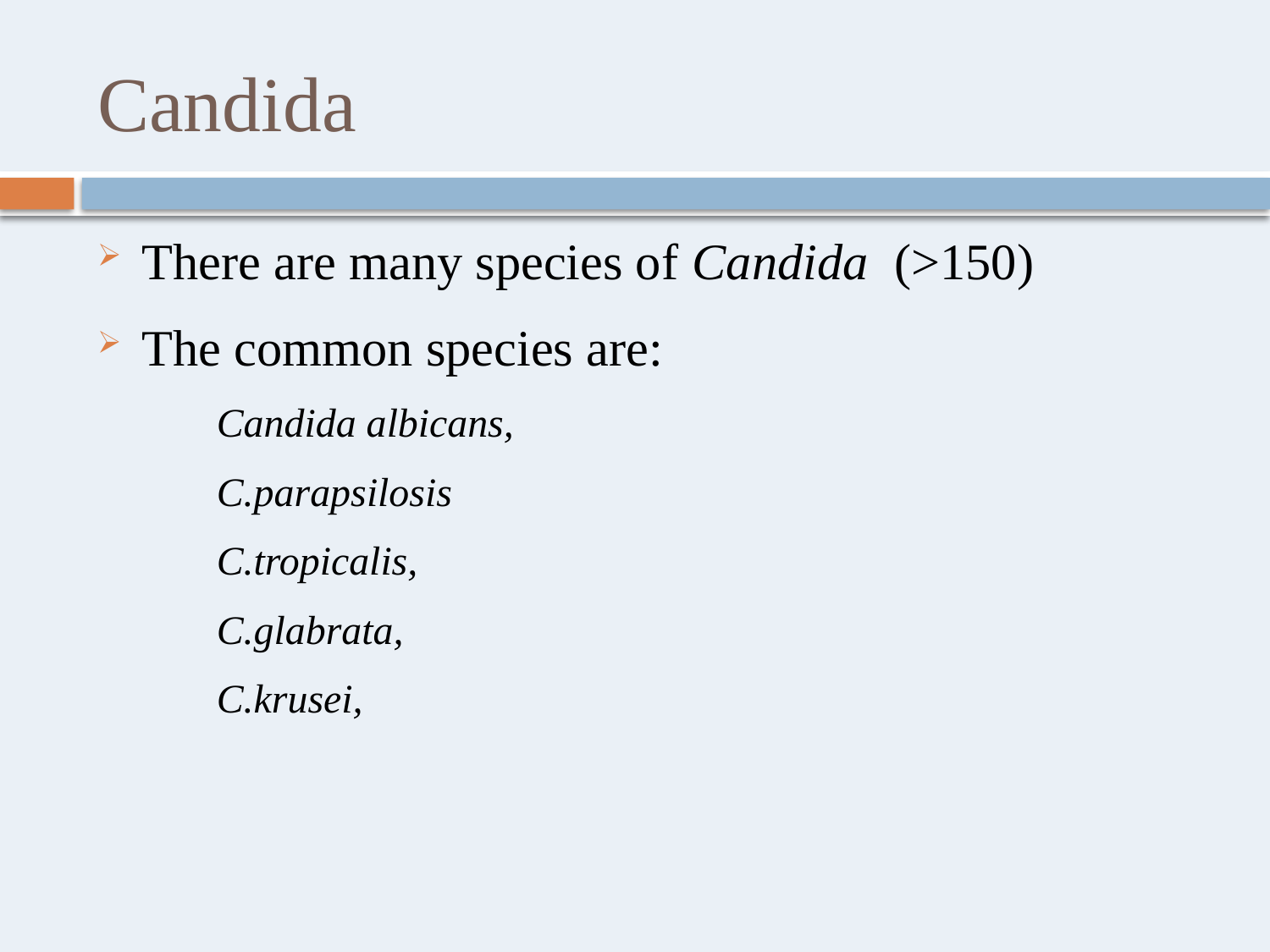

# Candida
There are many species of Candida  (>150)
The common species are:
Candida albicans,
C.parapsilosis
C.tropicalis,
C.glabrata,
C.krusei,